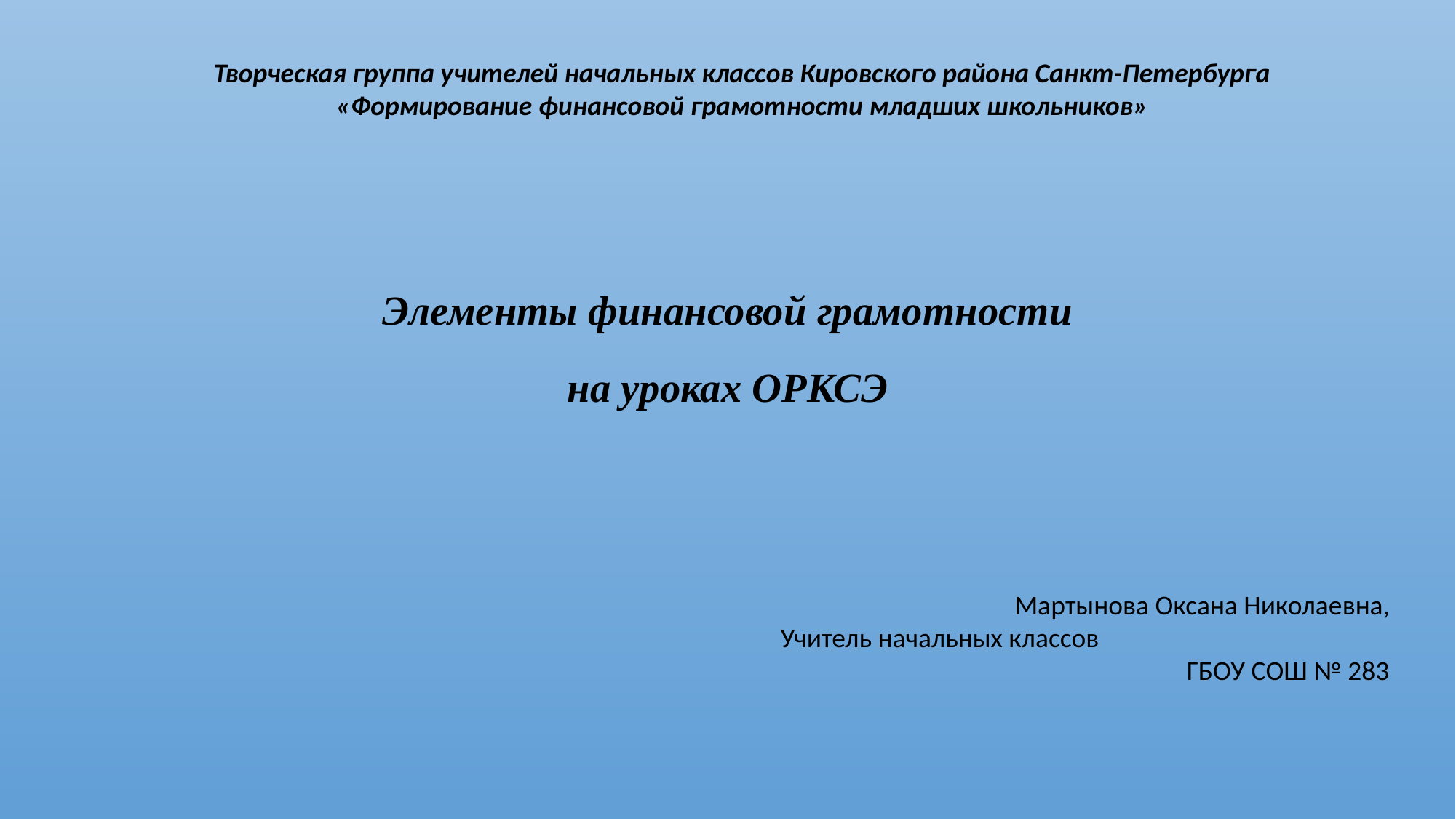

Творческая группа учителей начальных классов Кировского района Санкт-Петербурга
«Формирование финансовой грамотности младших школьников»

Элементы финансовой грамотности
на уроках ОРКСЭ

Мартынова Оксана Николаевна,
Учитель начальных классов                                                                                 ГБОУ СОШ № 283